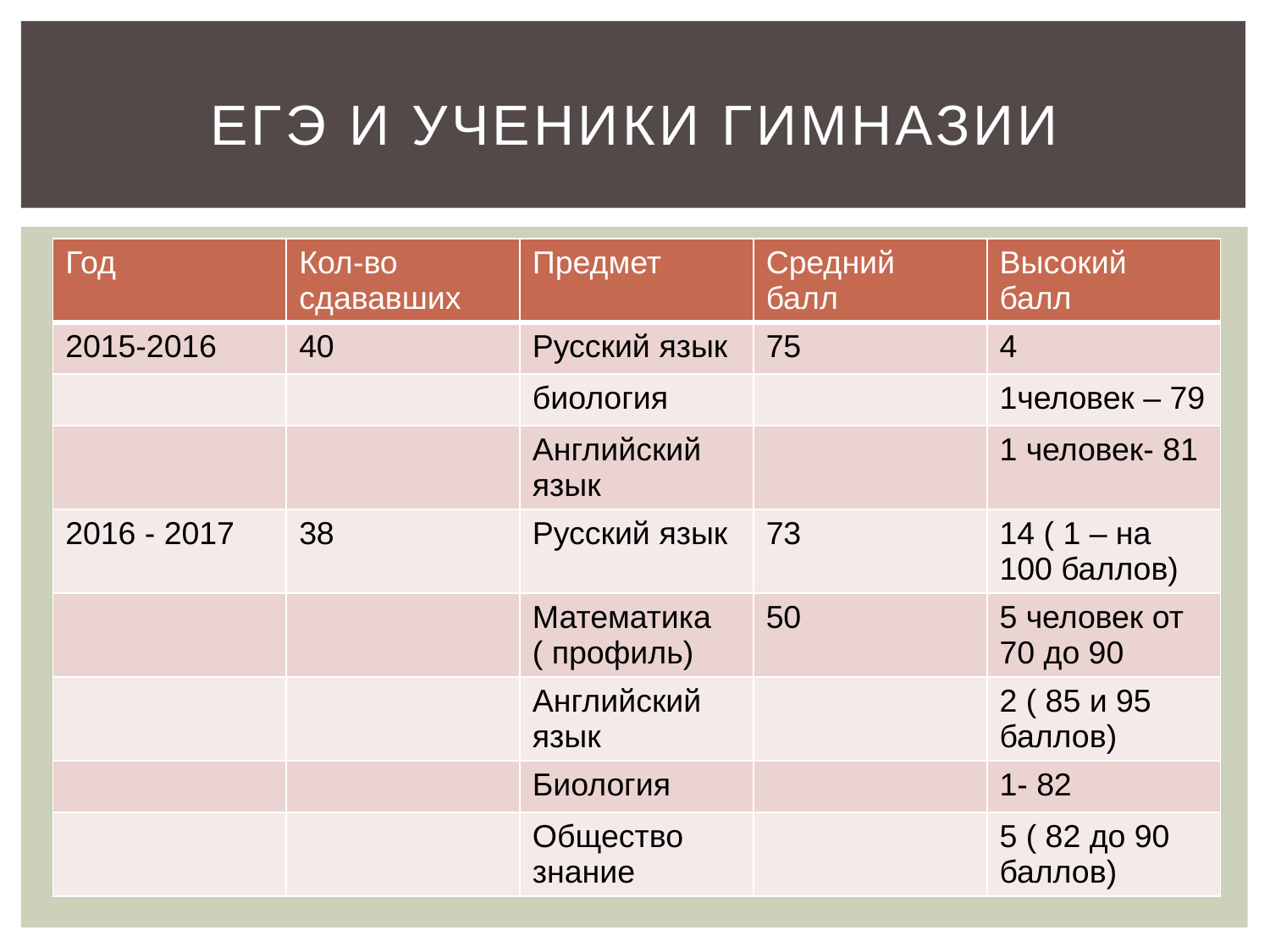

# ЕГЭ и ученики гимназии
| Год | Кол-во сдававших | Предмет | Средний балл | Высокий балл |
| --- | --- | --- | --- | --- |
| 2015-2016 | 40 | Русский язык | 75 | 4 |
|  |  | биология |  | 1человек – 79 |
|  |  | Английский язык |  | 1 человек- 81 |
| 2016 - 2017 | 38 | Русский язык | 73 | 14 ( 1 – на 100 баллов) |
|  |  | Математика ( профиль) | 50 | 5 человек от 70 до 90 |
|  |  | Английский язык |  | 2 ( 85 и 95 баллов) |
|  |  | Биология |  | 1- 82 |
|  |  | Общество знание |  | 5 ( 82 до 90 баллов) |